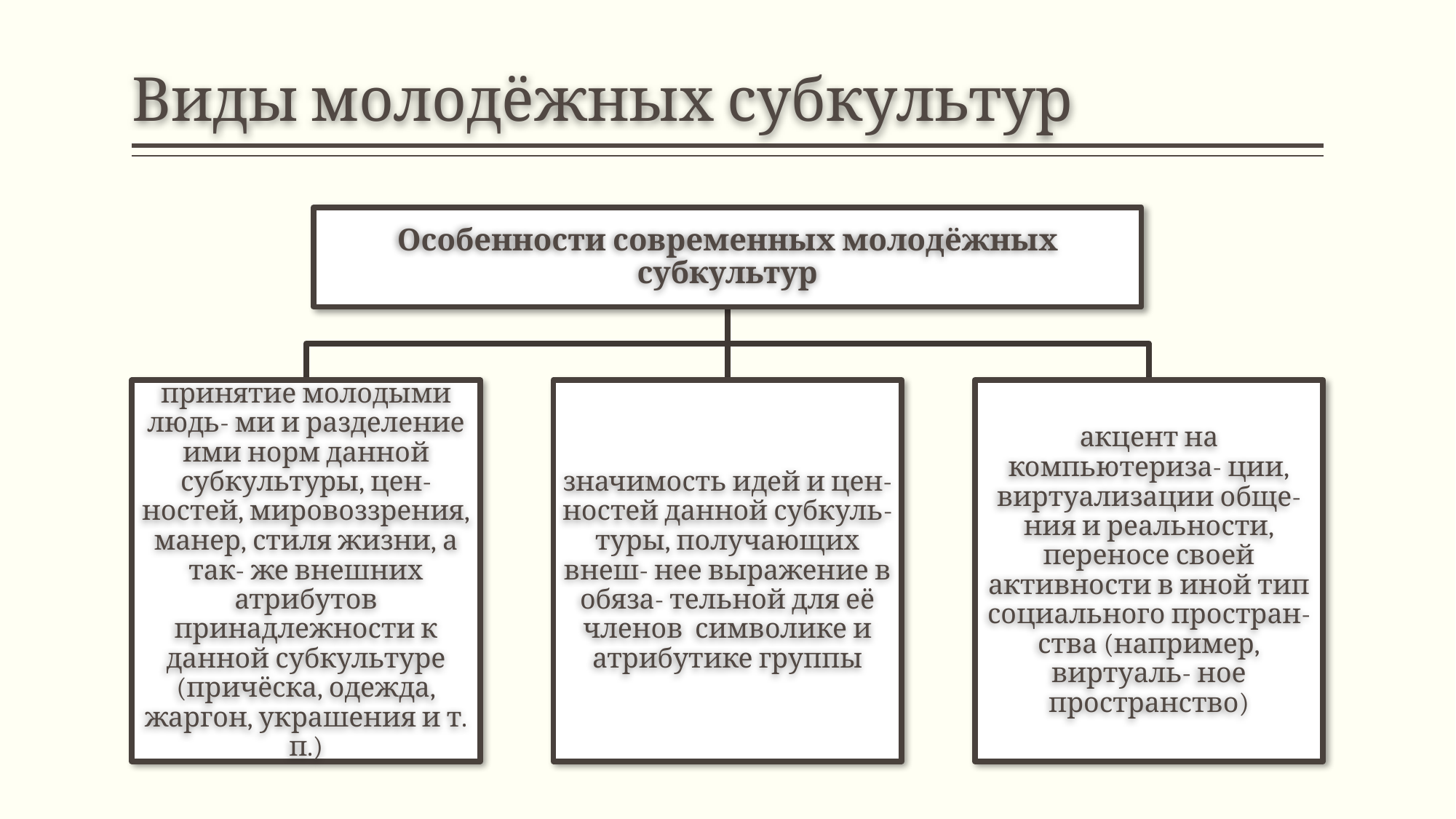

# Виды молодёжных субкультур

Особенности современных молодёжных субкультур

принятие молодыми людь- ми и разделение ими норм данной субкультуры, цен- ностей, мировоззрения, манер, стиля жизни, а так- же внешних атрибутов принадлежности к данной субкультуре (причёска, одежда, жаргон, украшения и т. п.)

значимость идей и цен- ностей данной субкуль- туры, получающих внеш- нее выражение в обяза- тельной для её членов  символике и атрибутике группы

акцент на компьютериза- ции, виртуализации обще- ния и реальности, переносе своей активности в иной тип социального простран- ства (например, виртуаль- ное пространство)